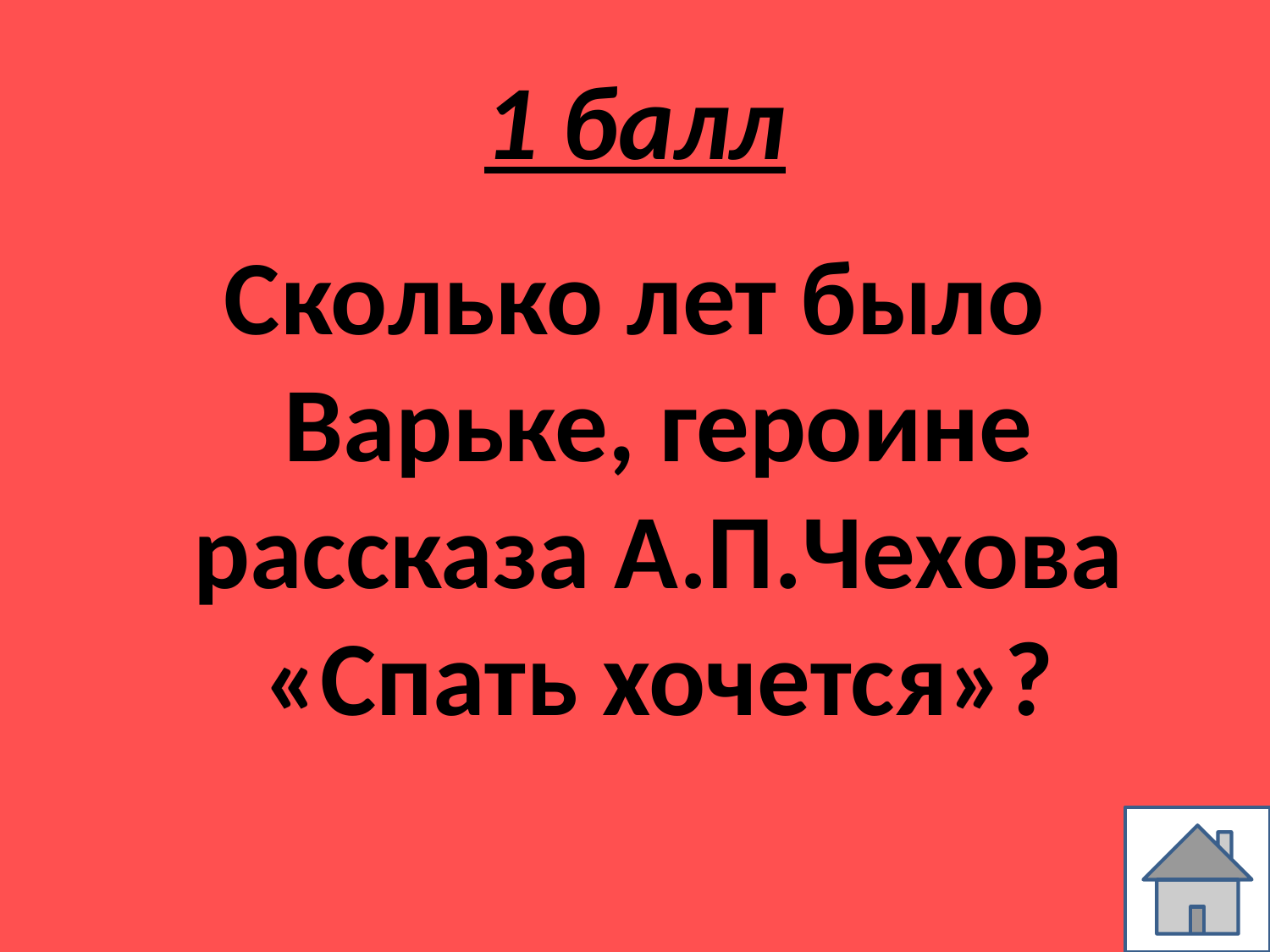

# 1 балл
Сколько лет было Варьке, героине рассказа А.П.Чехова «Спать хочется»?